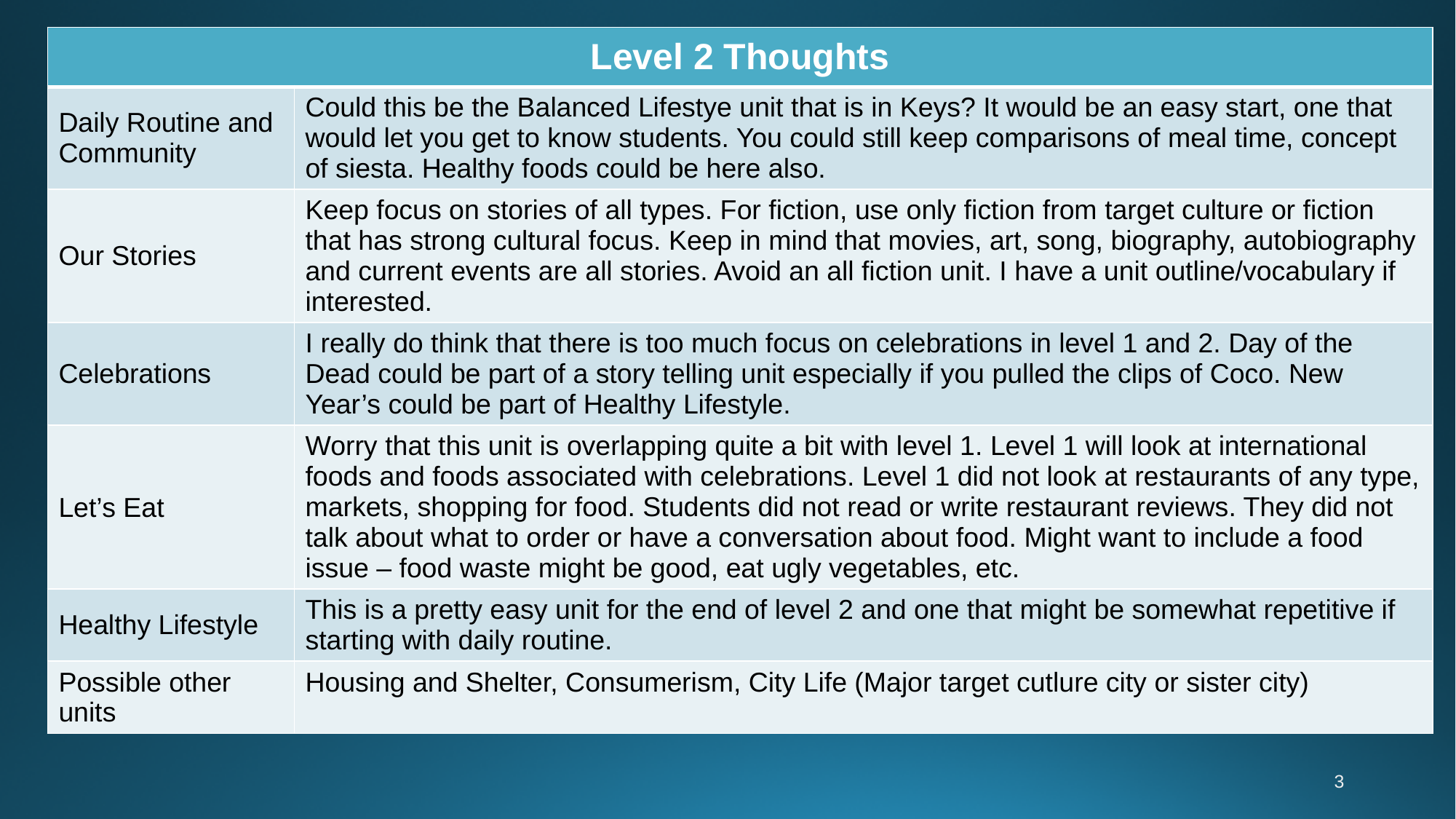

| Level 2 Thoughts |  |
| --- | --- |
| Daily Routine and Community | Could this be the Balanced Lifestye unit that is in Keys? It would be an easy start, one that would let you get to know students. You could still keep comparisons of meal time, concept of siesta. Healthy foods could be here also. |
| Our Stories | Keep focus on stories of all types. For fiction, use only fiction from target culture or fiction that has strong cultural focus. Keep in mind that movies, art, song, biography, autobiography and current events are all stories. Avoid an all fiction unit. I have a unit outline/vocabulary if interested. |
| Celebrations | I really do think that there is too much focus on celebrations in level 1 and 2. Day of the Dead could be part of a story telling unit especially if you pulled the clips of Coco. New Year’s could be part of Healthy Lifestyle. |
| Let’s Eat | Worry that this unit is overlapping quite a bit with level 1. Level 1 will look at international foods and foods associated with celebrations. Level 1 did not look at restaurants of any type, markets, shopping for food. Students did not read or write restaurant reviews. They did not talk about what to order or have a conversation about food. Might want to include a food issue – food waste might be good, eat ugly vegetables, etc. |
| Healthy Lifestyle | This is a pretty easy unit for the end of level 2 and one that might be somewhat repetitive if starting with daily routine. |
| Possible other units | Housing and Shelter, Consumerism, City Life (Major target cutlure city or sister city) |
3